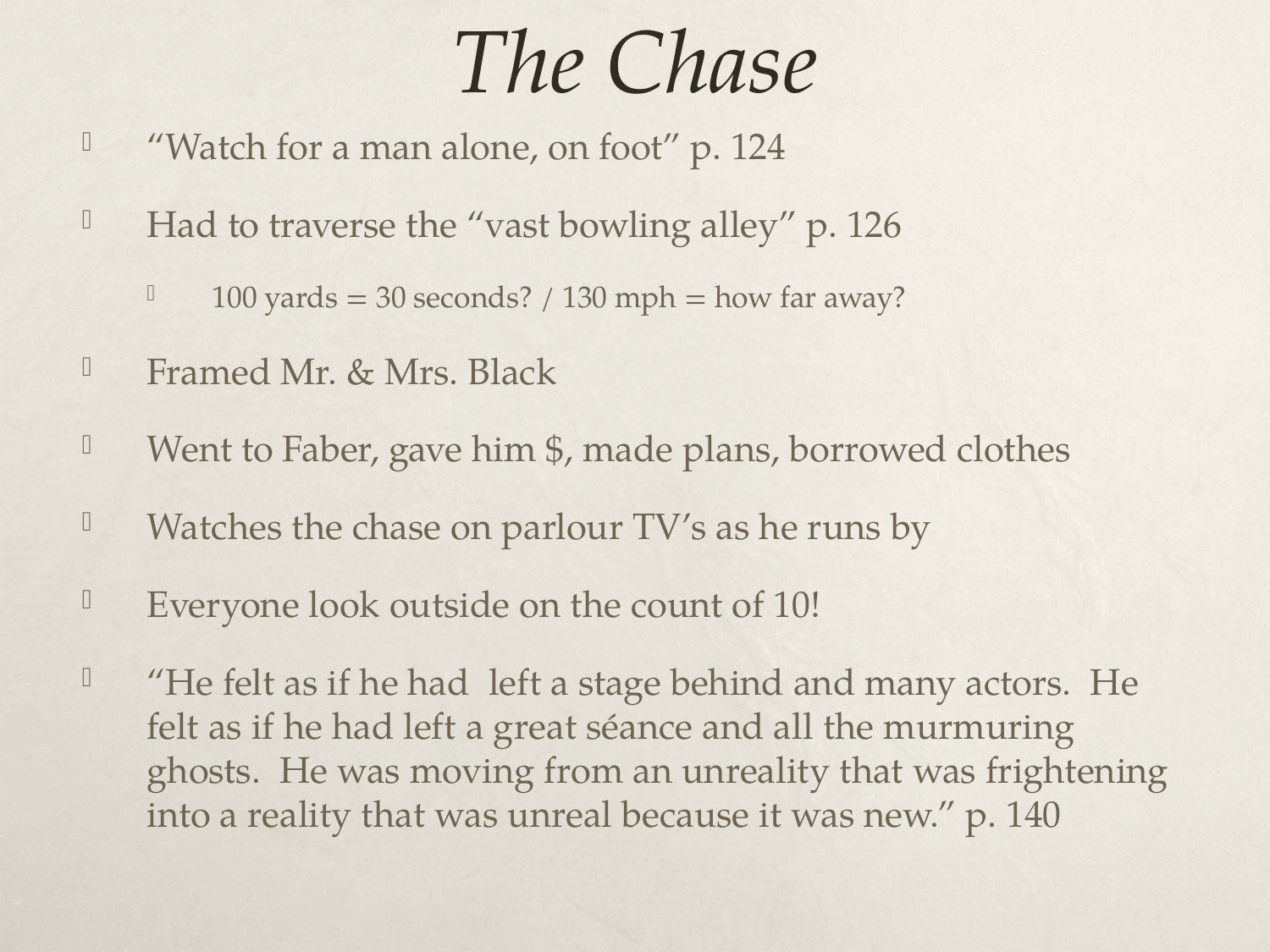

# The Chase
“Watch for a man alone, on foot” p. 124
Had to traverse the “vast bowling alley” p. 126
100 yards = 30 seconds? / 130 mph = how far away?
Framed Mr. & Mrs. Black
Went to Faber, gave him $, made plans, borrowed clothes
Watches the chase on parlour TV’s as he runs by
Everyone look outside on the count of 10!
“He felt as if he had  left a stage behind and many actors.  He felt as if he had left a great séance and all the murmuring ghosts.  He was moving from an unreality that was frightening into a reality that was unreal because it was new.” p. 140